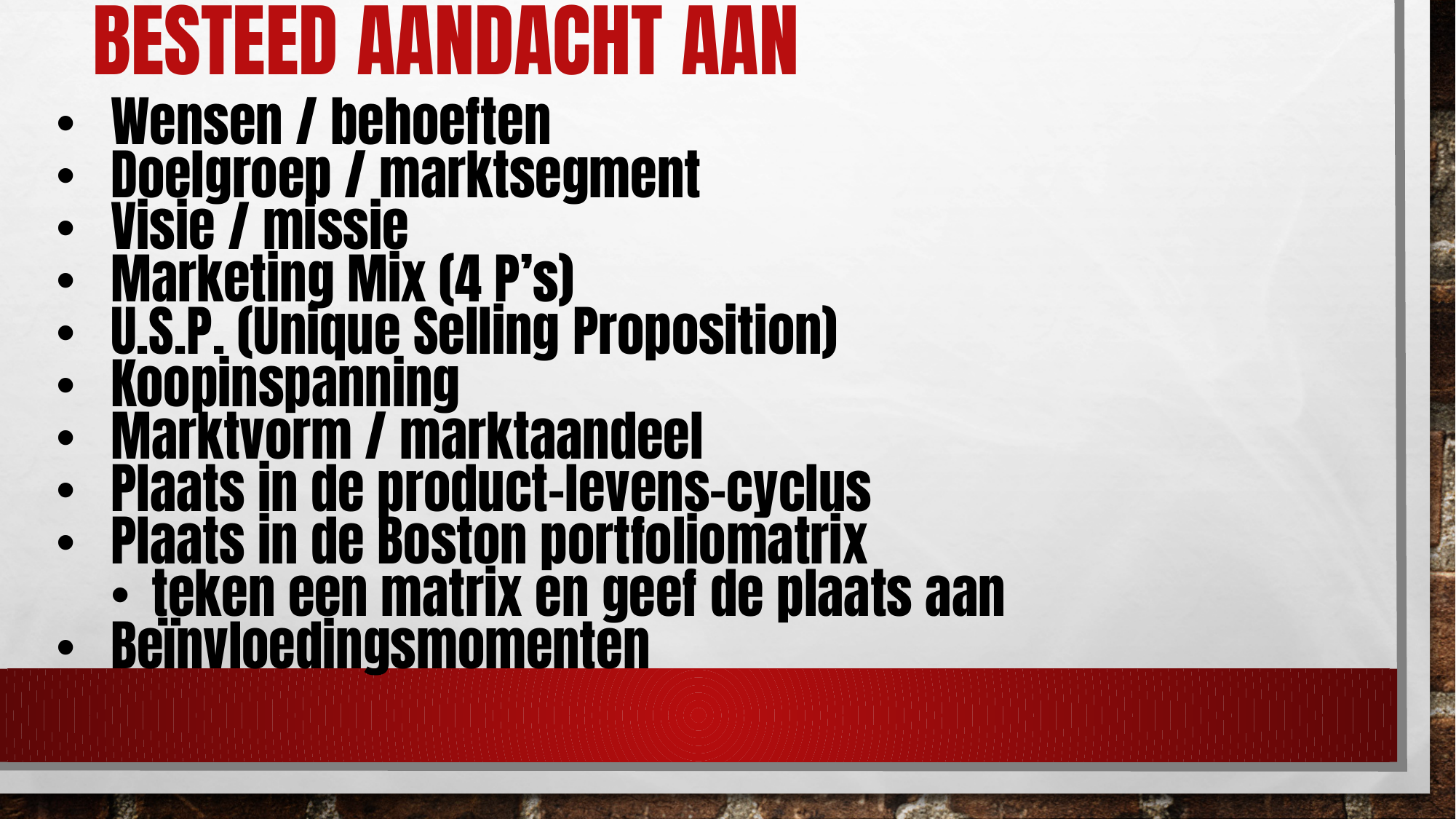

# Besteed aandacht aan
Wensen / behoeften
Doelgroep / marktsegment
Visie / missie
Marketing Mix (4 P’s)
U.S.P. (Unique Selling Proposition)
Koopinspanning
Marktvorm / marktaandeel
Plaats in de product-levens-cyclus
Plaats in de Boston portfoliomatrix
teken een matrix en geef de plaats aan
Beïnvloedingsmomenten